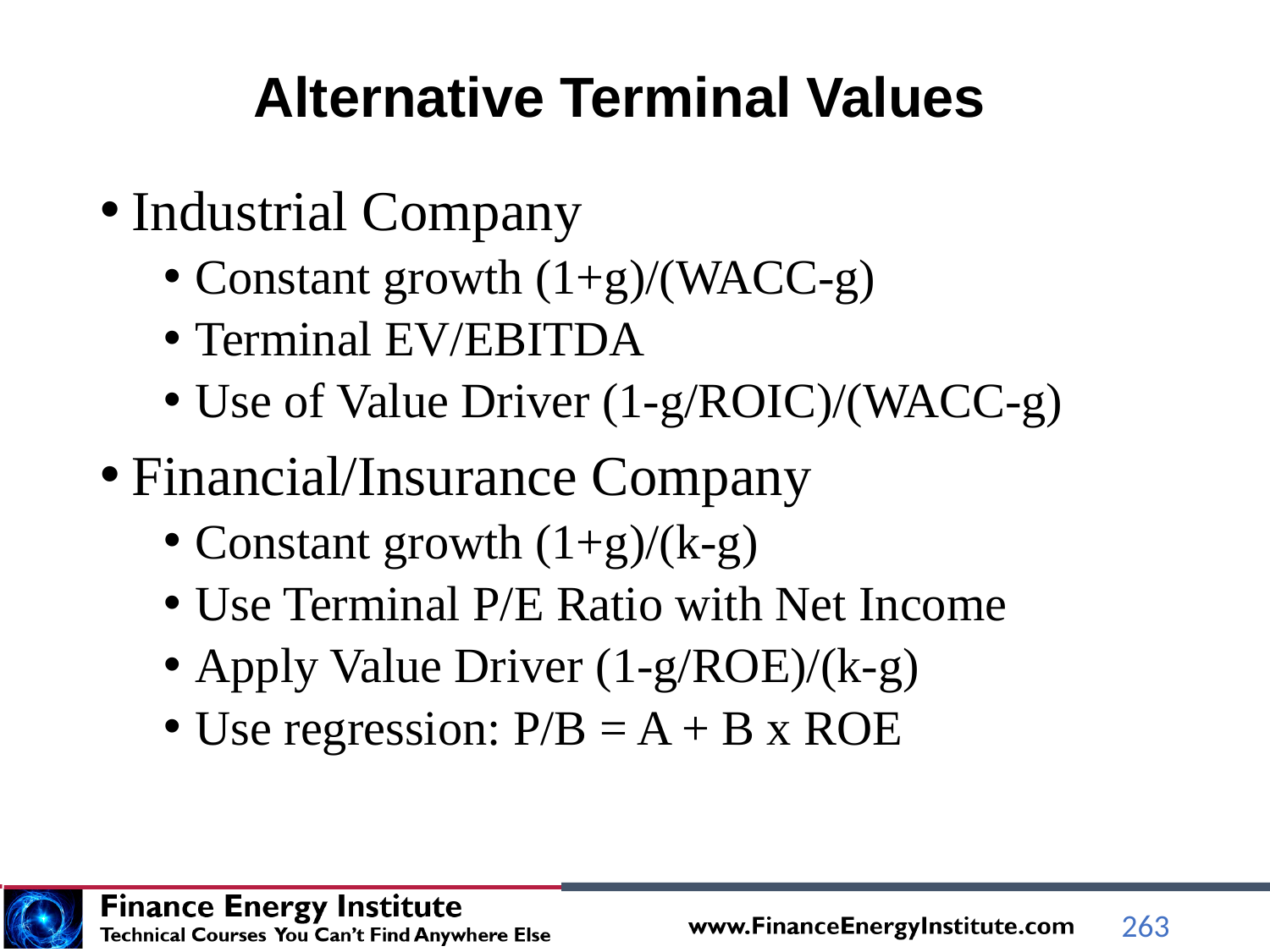

# Alternative Terminal Values
Industrial Company
Constant growth (1+g)/(WACC-g)
Terminal EV/EBITDA
Use of Value Driver (1-g/ROIC)/(WACC-g)
Financial/Insurance Company
Constant growth (1+g)/(k-g)
Use Terminal P/E Ratio with Net Income
Apply Value Driver (1-g/ROE)/(k-g)
Use regression: P/B = A + B x ROE
263